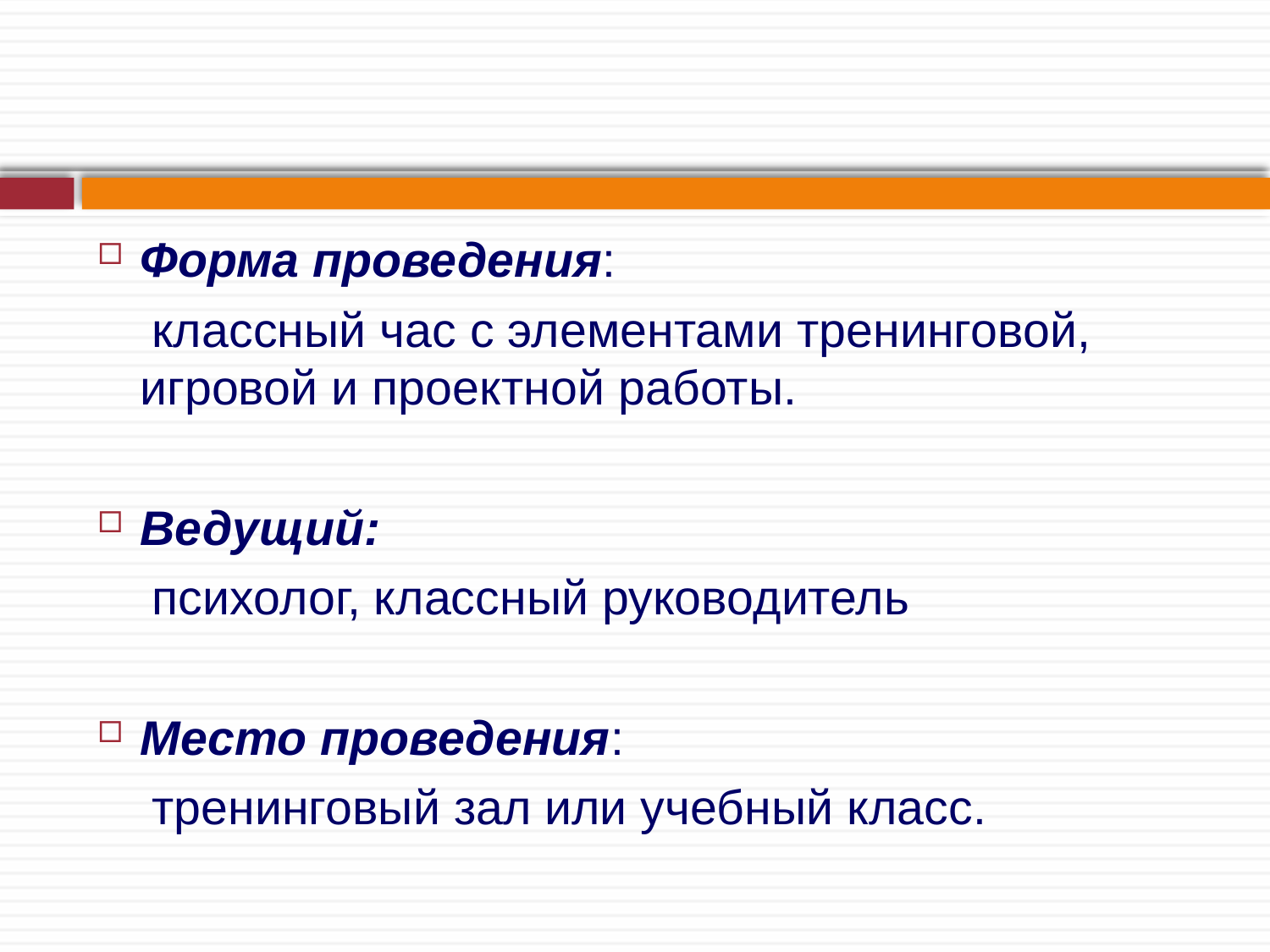

Форма проведения:
    классный час с элементами тренинговой, игровой и проектной работы.

Ведущий:
    психолог, классный руководитель

Место проведения:
    тренинговый зал или учебный класс.